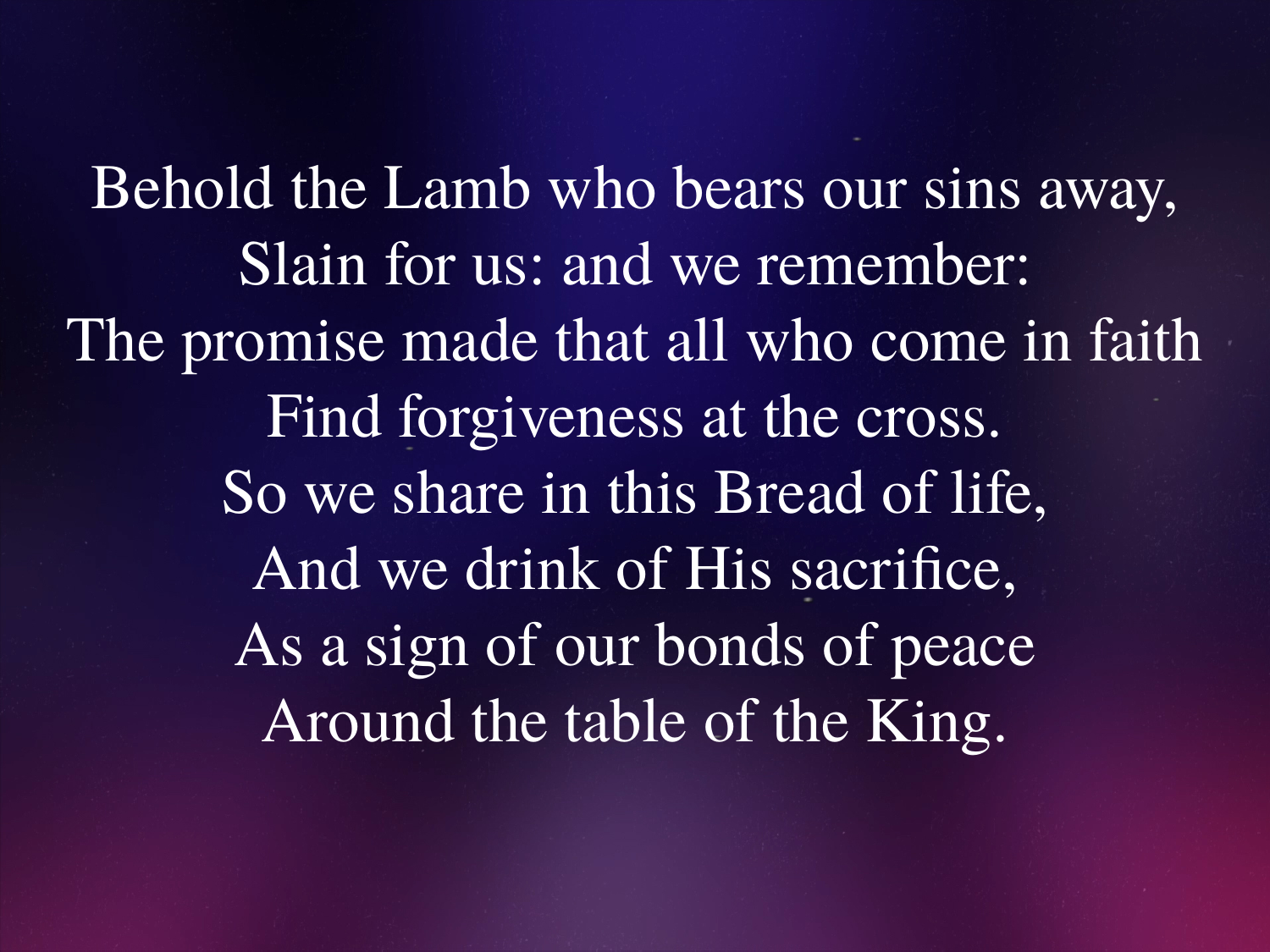

# Behold the Lamb who bears our sins away, Slain for us: and we remember: The promise made that all who come in faith Find forgiveness at the cross. So we share in this Bread of life, And we drink of His sacrifice, As a sign of our bonds of peace Around the table of the King.